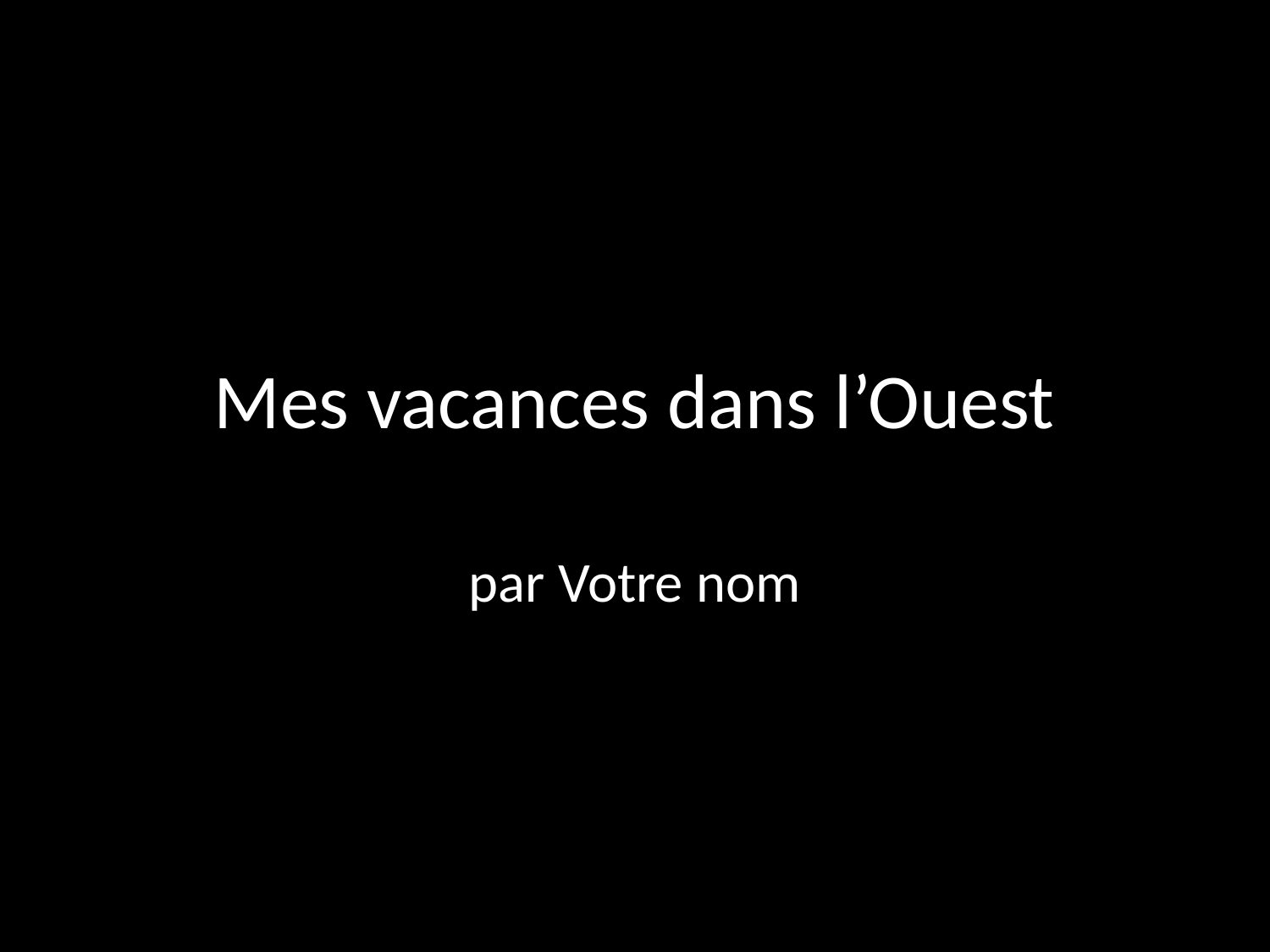

# Mes vacances dans l’Ouest
par Votre nom